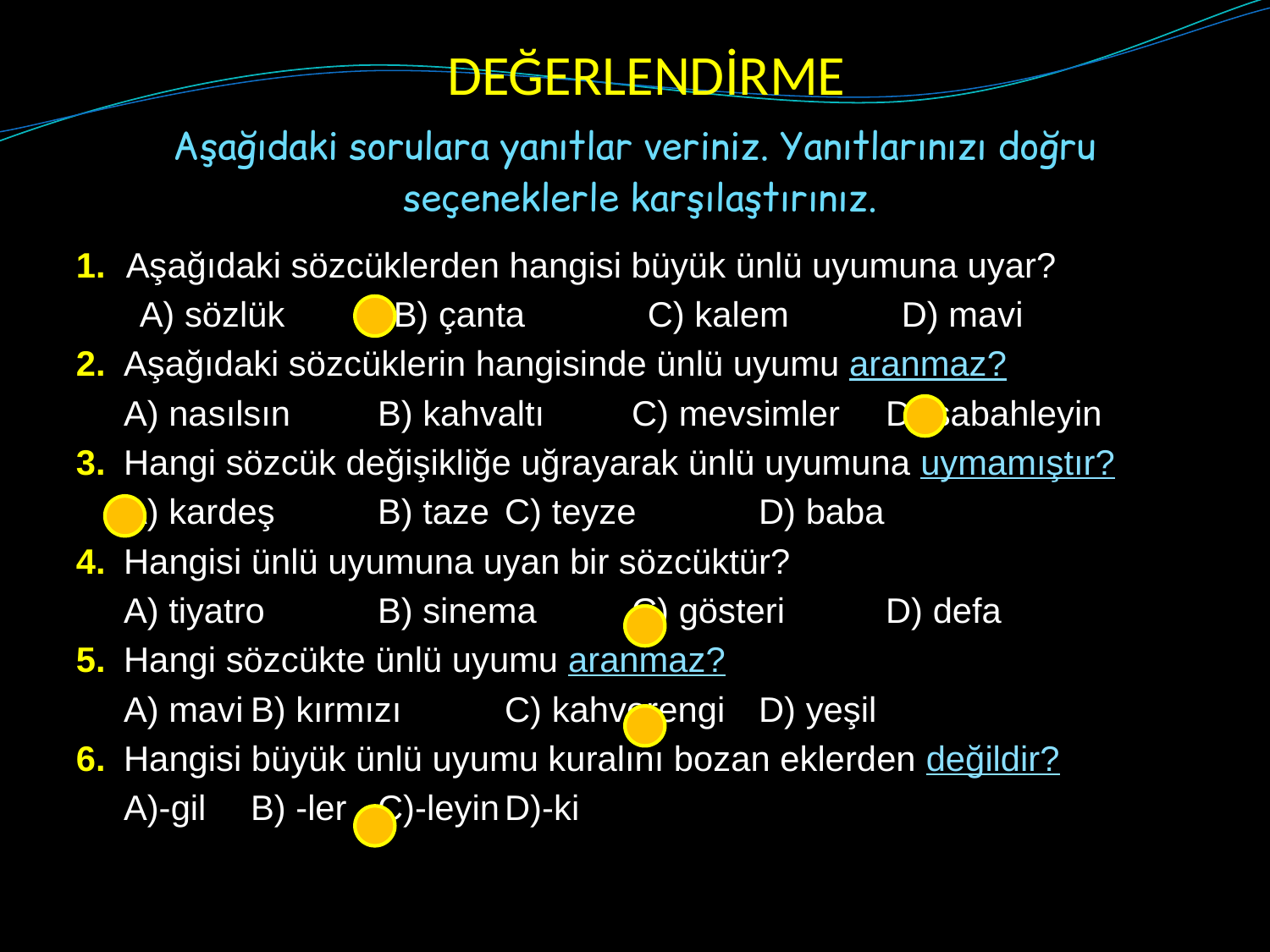

# DEĞERLENDİRME
Aşağıdaki sorulara yanıtlar veriniz. Yanıtlarınızı doğru
 seçeneklerle karşılaştırınız.

1.	Aşağıdaki sözcüklerden hangisi büyük ünlü uyumuna uyar?
	A) sözlük	B) çanta	C) kalem	D) mavi
2.	Aşağıdaki sözcüklerin hangisinde ünlü uyumu aranmaz?
	A) nasılsın	B) kahvaltı	C) mevsimler	D) sabahleyin
3.	Hangi sözcük değişikliğe uğrayarak ünlü uyumuna uymamıştır?
	A) kardeş	B) taze	C) teyze	D) baba
4.	Hangisi ünlü uyumuna uyan bir sözcüktür?
	A) tiyatro	B) sinema	C) gösteri	D) defa
5.	Hangi sözcükte ünlü uyumu aranmaz?
	A) mavi	B) kırmızı	C) kahverengi	D) yeşil
6.	Hangisi büyük ünlü uyumu kuralını bozan eklerden değildir?
	A)-gil	B) -ler	C)-leyin	D)-ki